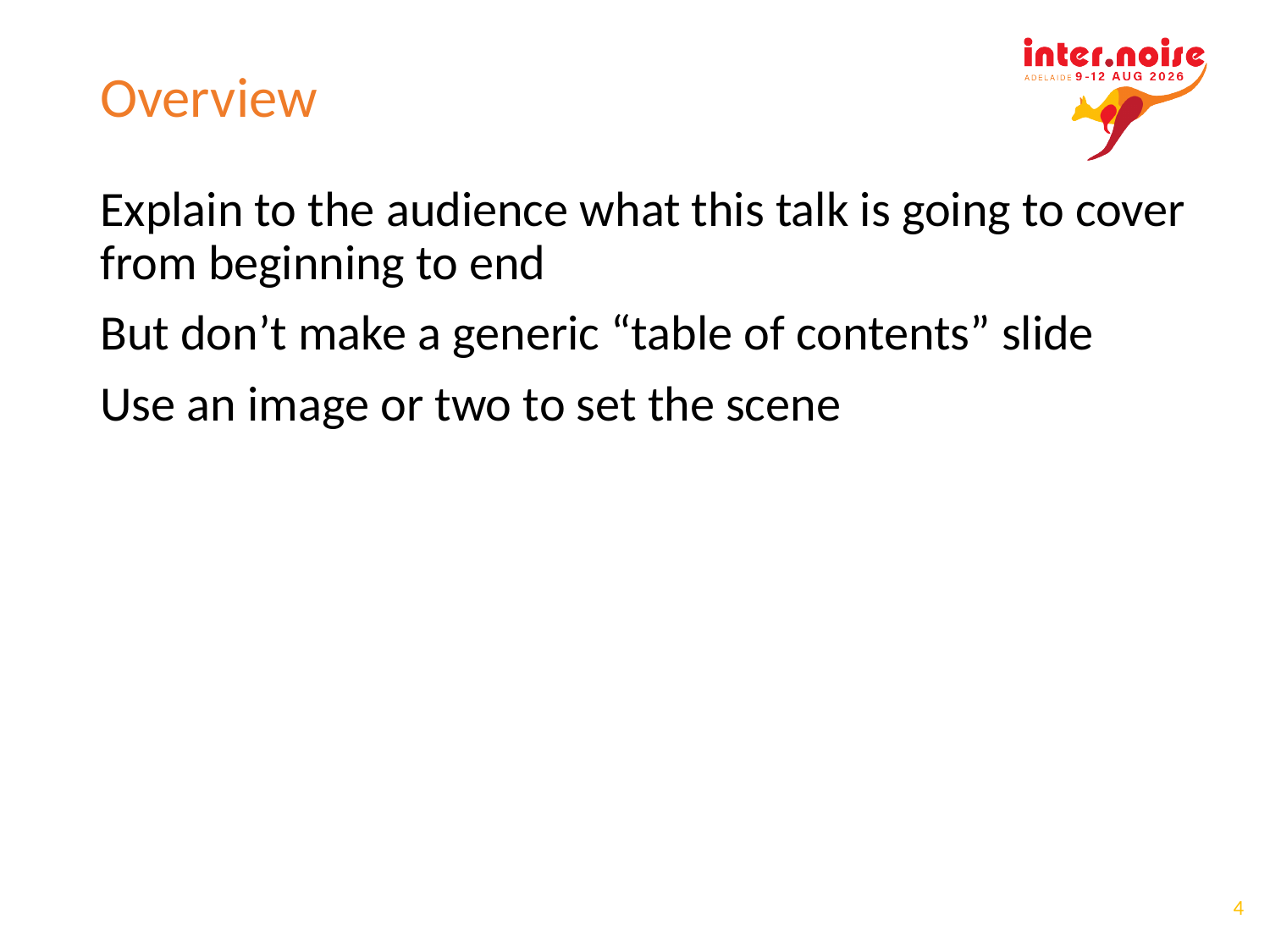

# Overview
Explain to the audience what this talk is going to cover from beginning to end
But don’t make a generic “table of contents” slide
Use an image or two to set the scene